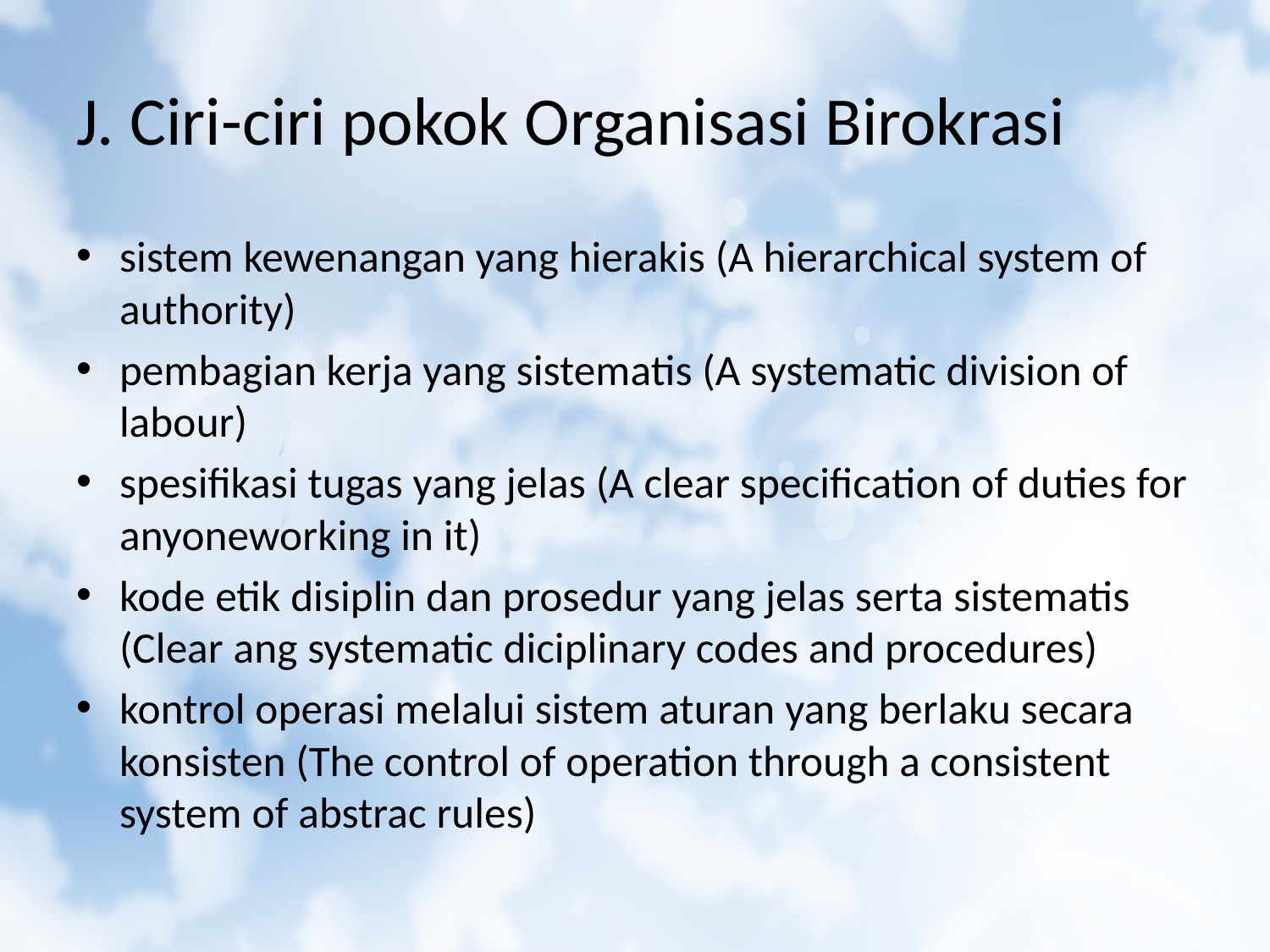

# J. Ciri-ciri pokok Organisasi Birokrasi
sistem kewenangan yang hierakis (A hierarchical system of authority)
pembagian kerja yang sistematis (A systematic division of labour)
spesifikasi tugas yang jelas (A clear specification of duties for anyoneworking in it)
kode etik disiplin dan prosedur yang jelas serta sistematis (Clear ang systematic diciplinary codes and procedures)
kontrol operasi melalui sistem aturan yang berlaku secara konsisten (The control of operation through a consistent system of abstrac rules)